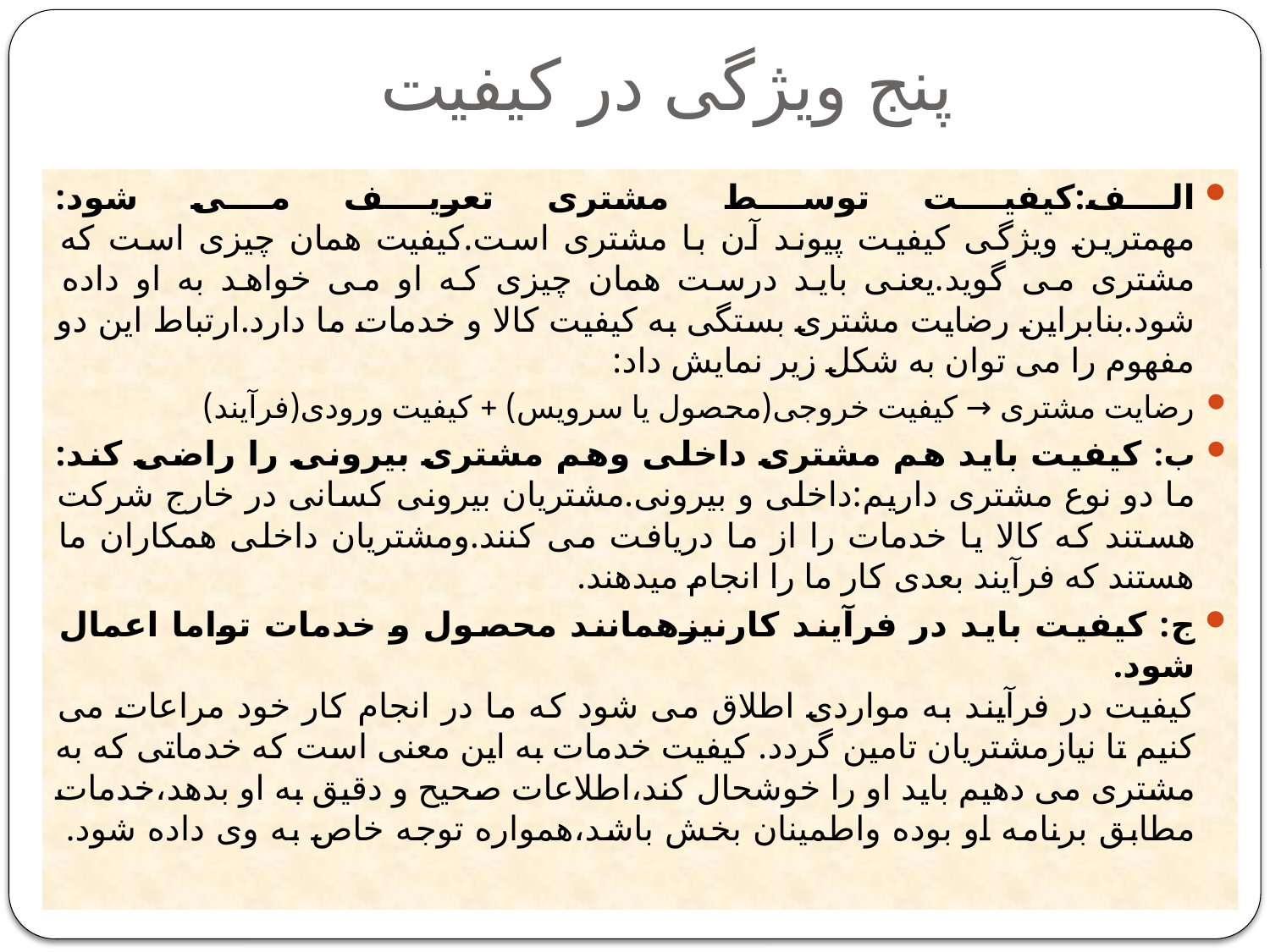

# پنج ویژگی در کیفیت
الف:کیفیت توسط مشتری تعریف می شود:
مهمترین ویژگی کیفیت پیوند آن با مشتری است.کیفیت همان چیزی است که مشتری می گوید.یعنی باید درست همان چیزی که او می خواهد به او داده شود.بنابراین رضایت مشتری بستگی به کیفیت کالا و خدمات ما دارد.ارتباط این دو مفهوم را می توان به شکل زیر نمایش داد:
رضایت مشتری → کیفیت خروجی(محصول یا سرویس) + کیفیت ورودی(فرآیند)
ب: کیفیت باید هم مشتری داخلی وهم مشتری بیرونی را راضی کند:
ما دو نوع مشتری داریم:داخلی و بیرونی.مشتریان بیرونی کسانی در خارج شرکت هستند که کالا یا خدمات را از ما دریافت می کنند.ومشتریان داخلی همکاران ما هستند که فرآیند بعدی کار ما را انجام میدهند.
ج: کیفیت باید در فرآیند کارنیزهمانند محصول و خدمات تواما اعمال شود.
کیفیت در فرآیند به مواردی اطلاق می شود که ما در انجام کار خود مراعات می کنیم تا نیازمشتریان تامین گردد. کیفیت خدمات به این معنی است که خدماتی که به مشتری می دهیم باید او را خوشحال کند،اطلاعات صحیح و دقیق به او بدهد،خدمات مطابق برنامه او بوده واطمینان بخش باشد،همواره توجه خاص به وی داده شود.